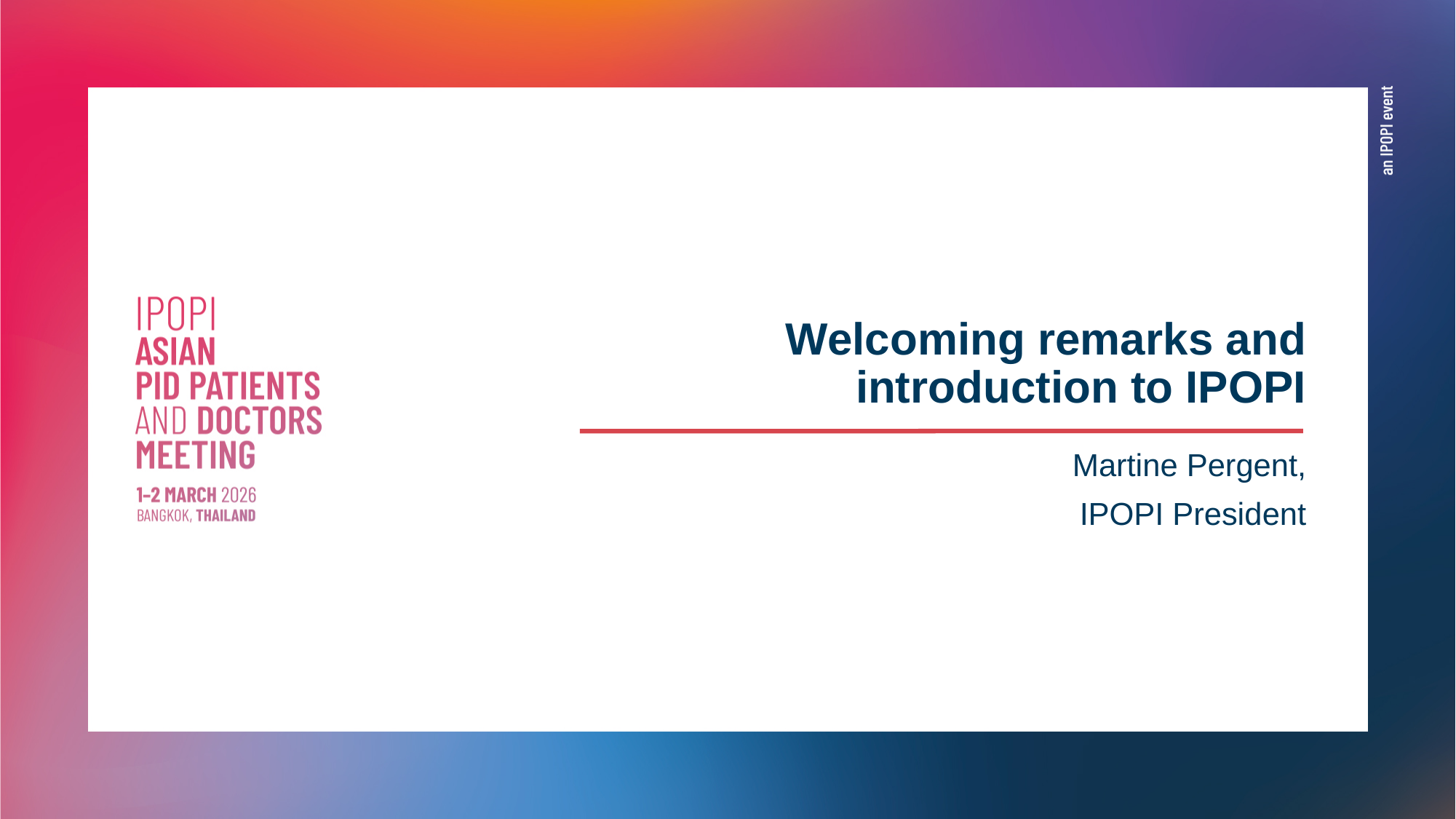

# Welcoming remarks and introduction to IPOPI
Martine Pergent,
IPOPI President